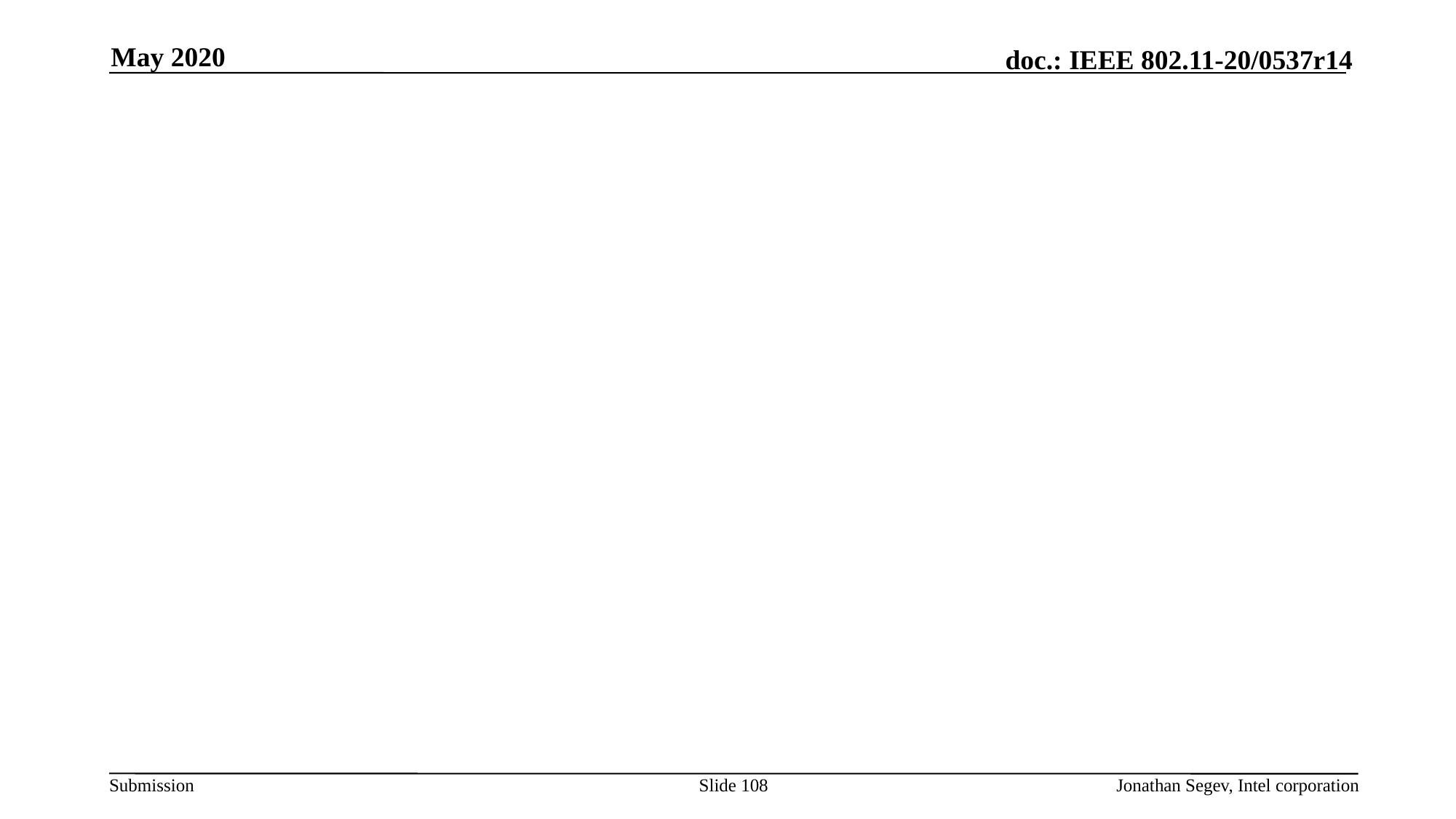

May 2020
#

Slide 108
Jonathan Segev, Intel corporation